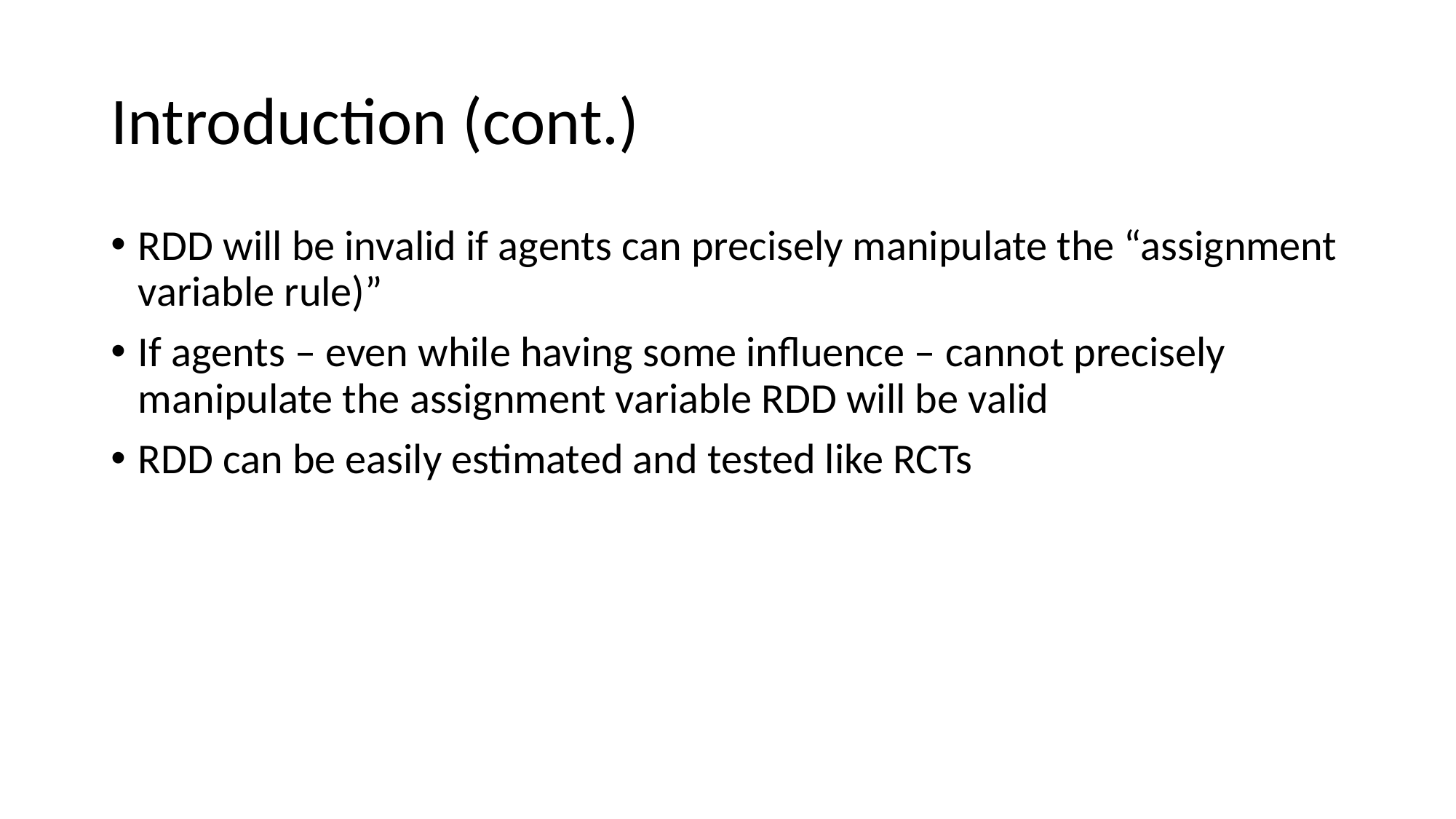

# Introduction (cont.)
RDD will be invalid if agents can precisely manipulate the “assignment variable rule)”
If agents – even while having some influence – cannot precisely manipulate the assignment variable RDD will be valid
RDD can be easily estimated and tested like RCTs